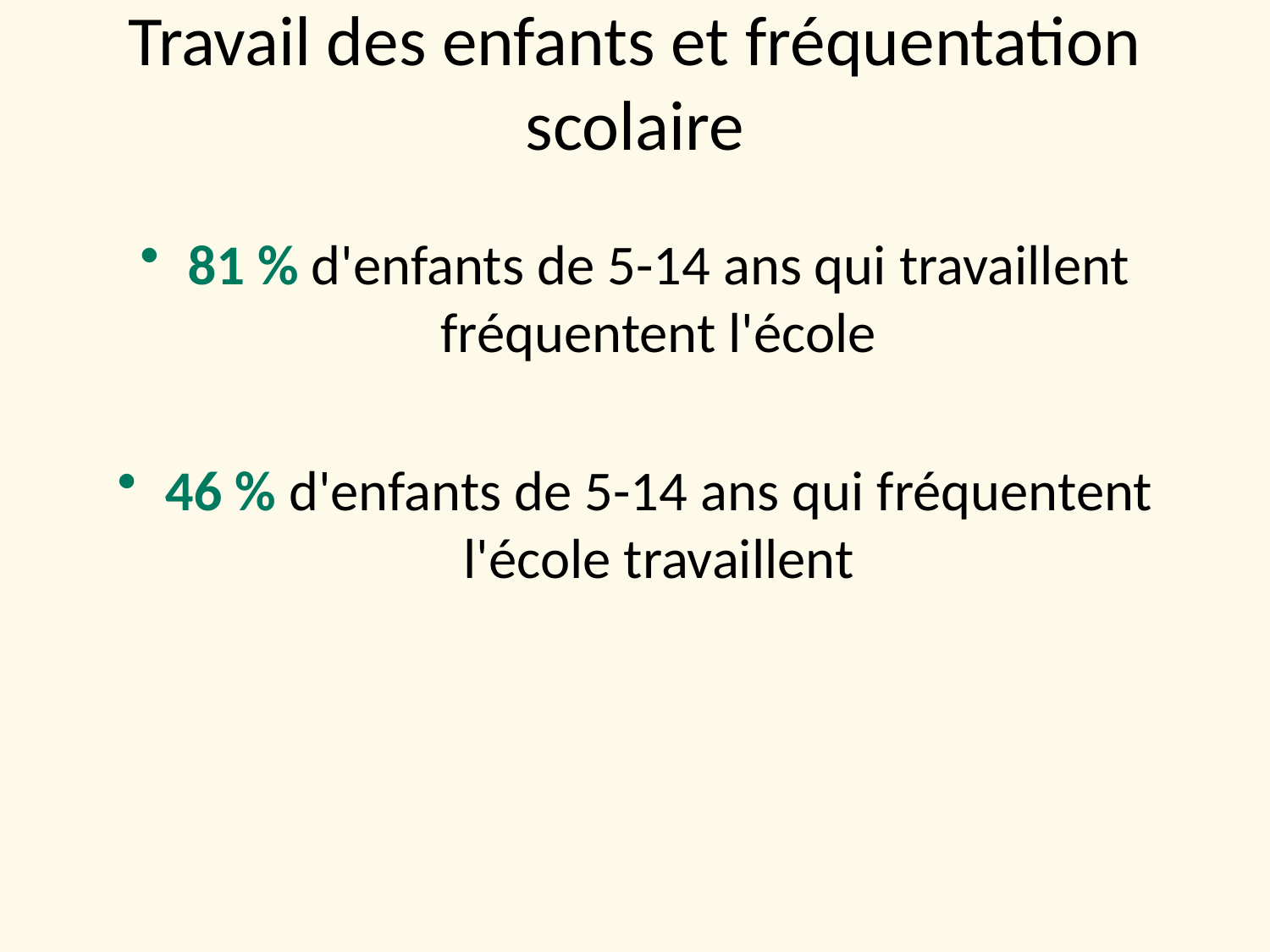

# Travail des enfants et fréquentation scolaire
81 % d'enfants de 5-14 ans qui travaillent fréquentent l'école

46 % d'enfants de 5-14 ans qui fréquentent l'école travaillent